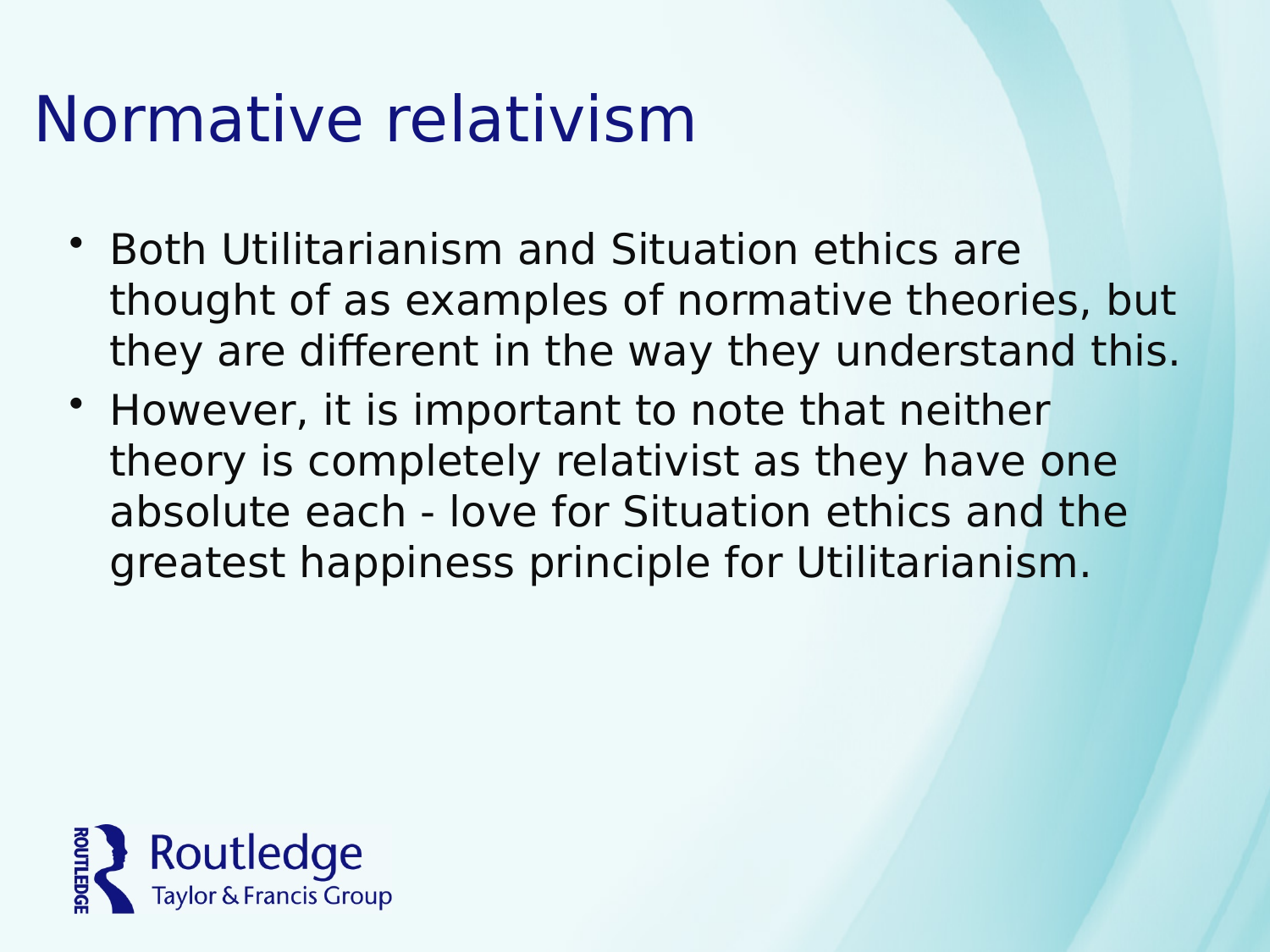

# Normative relativism
Both Utilitarianism and Situation ethics are thought of as examples of normative theories, but they are different in the way they understand this.
However, it is important to note that neither theory is completely relativist as they have one absolute each - love for Situation ethics and the greatest happiness principle for Utilitarianism.